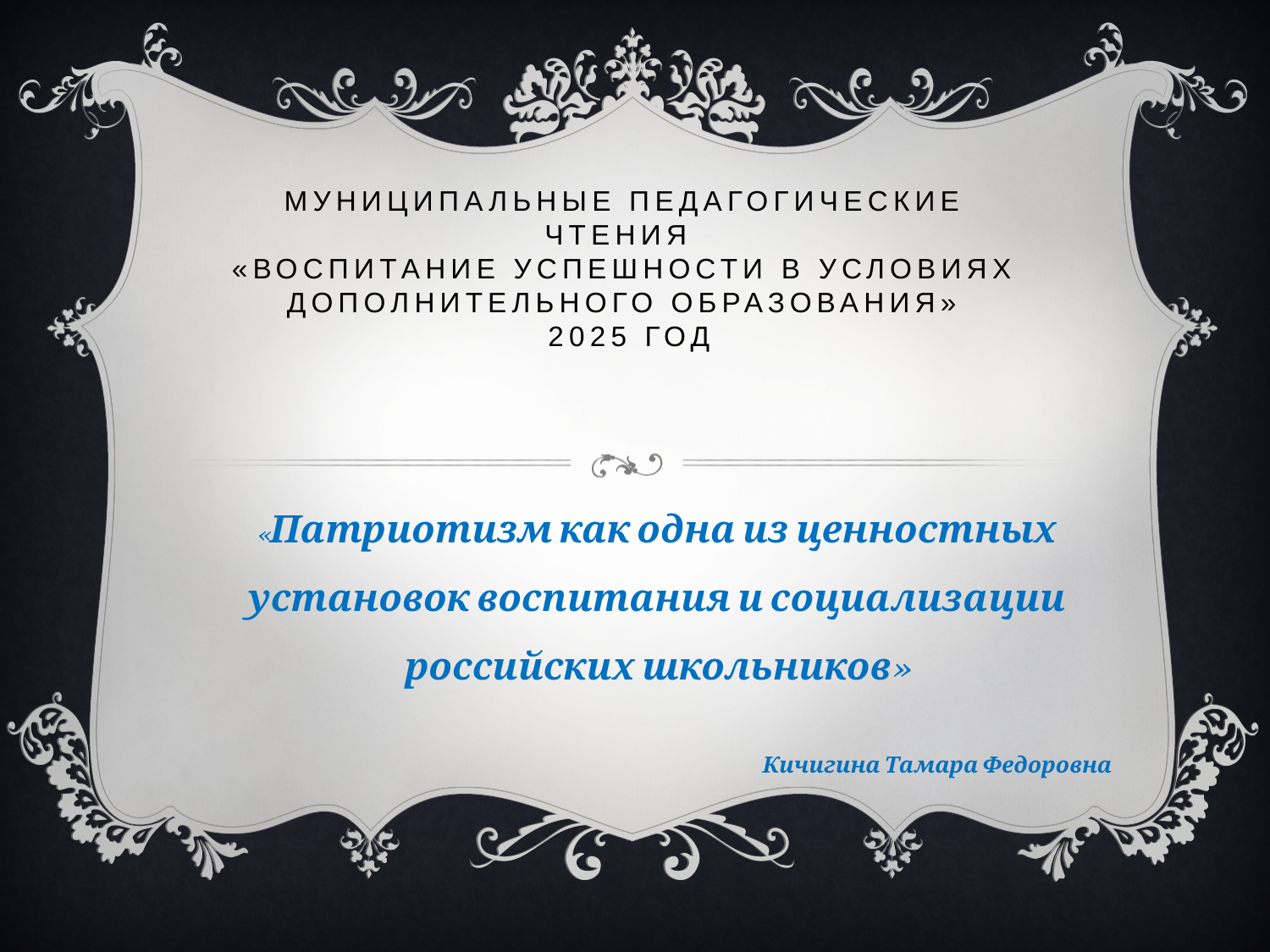

# Муниципальные педагогические чтения «Воспитание успешности в условиях дополнительного образования» 2025 год
«Патриотизм как одна из ценностных установок воспитания и социализации российских школьников»

Кичигина Тамара Федоровна